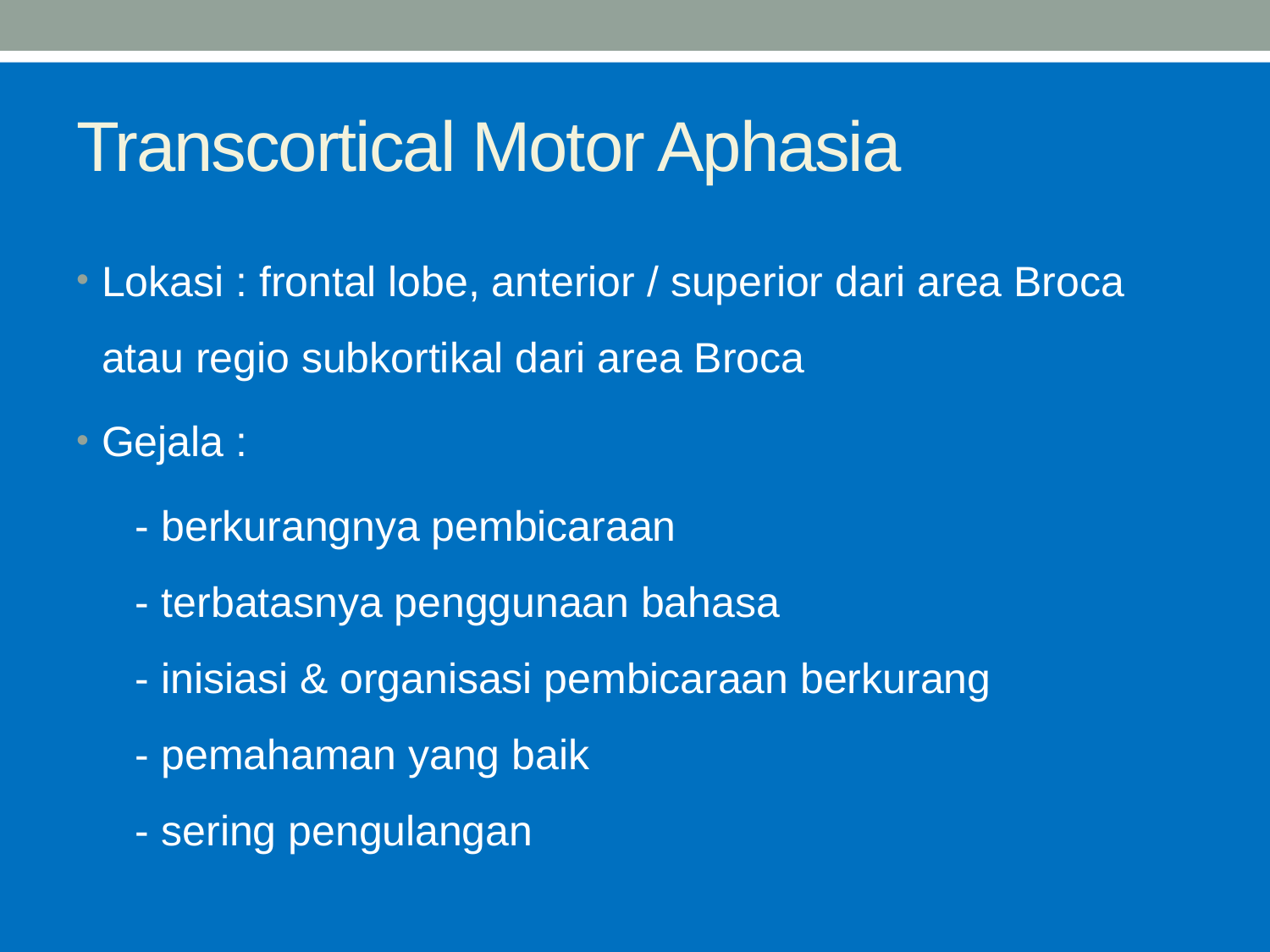

# Transcortical Motor Aphasia
Lokasi : frontal lobe, anterior / superior dari area Broca atau regio subkortikal dari area Broca
Gejala :
     - berkurangnya pembicaraan
     - terbatasnya penggunaan bahasa
     - inisiasi & organisasi pembicaraan berkurang
     - pemahaman yang baik
     - sering pengulangan